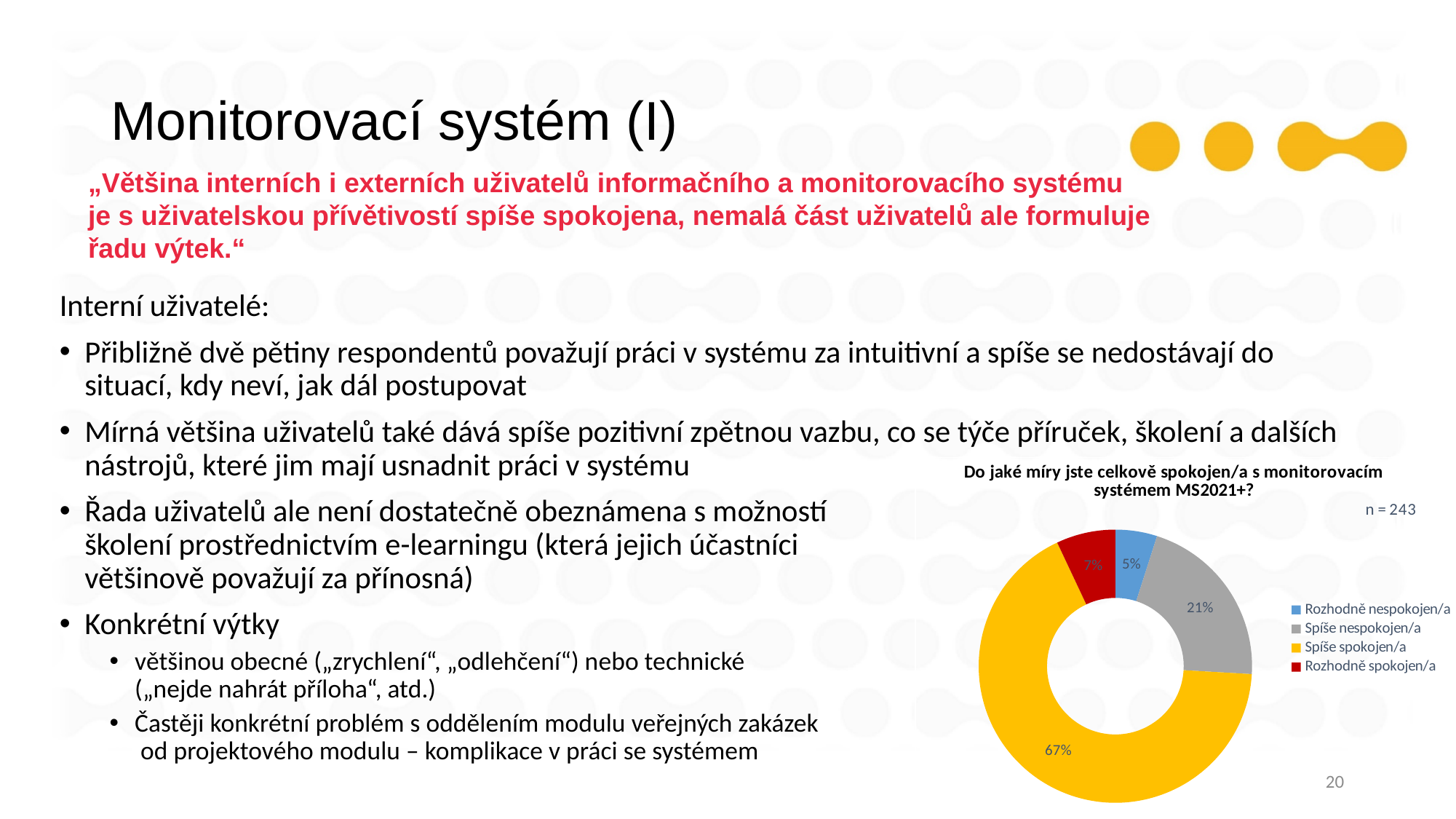

# Monitorovací systém (I)
„Většina interních i externích uživatelů informačního a monitorovacího systému  je s uživatelskou přívětivostí spíše spokojena, nemalá část uživatelů ale formuluje řadu výtek.“

Interní uživatelé:
Přibližně dvě pětiny respondentů považují práci v systému za intuitivní a spíše se nedostávají do situací, kdy neví, jak dál postupovat
Mírná většina uživatelů také dává spíše pozitivní zpětnou vazbu, co se týče příruček, školení a dalších nástrojů, které jim mají usnadnit práci v systému
Řada uživatelů ale není dostatečně obeznámena s možností
školení prostřednictvím e-learningu (která jejich účastníci
většinově považují za přínosná)
Konkrétní výtky
většinou obecné („zrychlení“, „odlehčení“) nebo technické
(„nejde nahrát příloha“, atd.)
Častěji konkrétní problém s oddělením modulu veřejných zakázek
 od projektového modulu – komplikace v práci se systémem

### Chart: Do jaké míry jste celkově spokojen/a s monitorovacím systémem MS2021+?

| Category | Celkem |
|---|---|
| Rozhodně nespokojen/a | 12.0 |
| Spíše nespokojen/a | 51.0 |
| Spíše spokojen/a | 163.0 |
| Rozhodně spokojen/a | 17.0 |
20